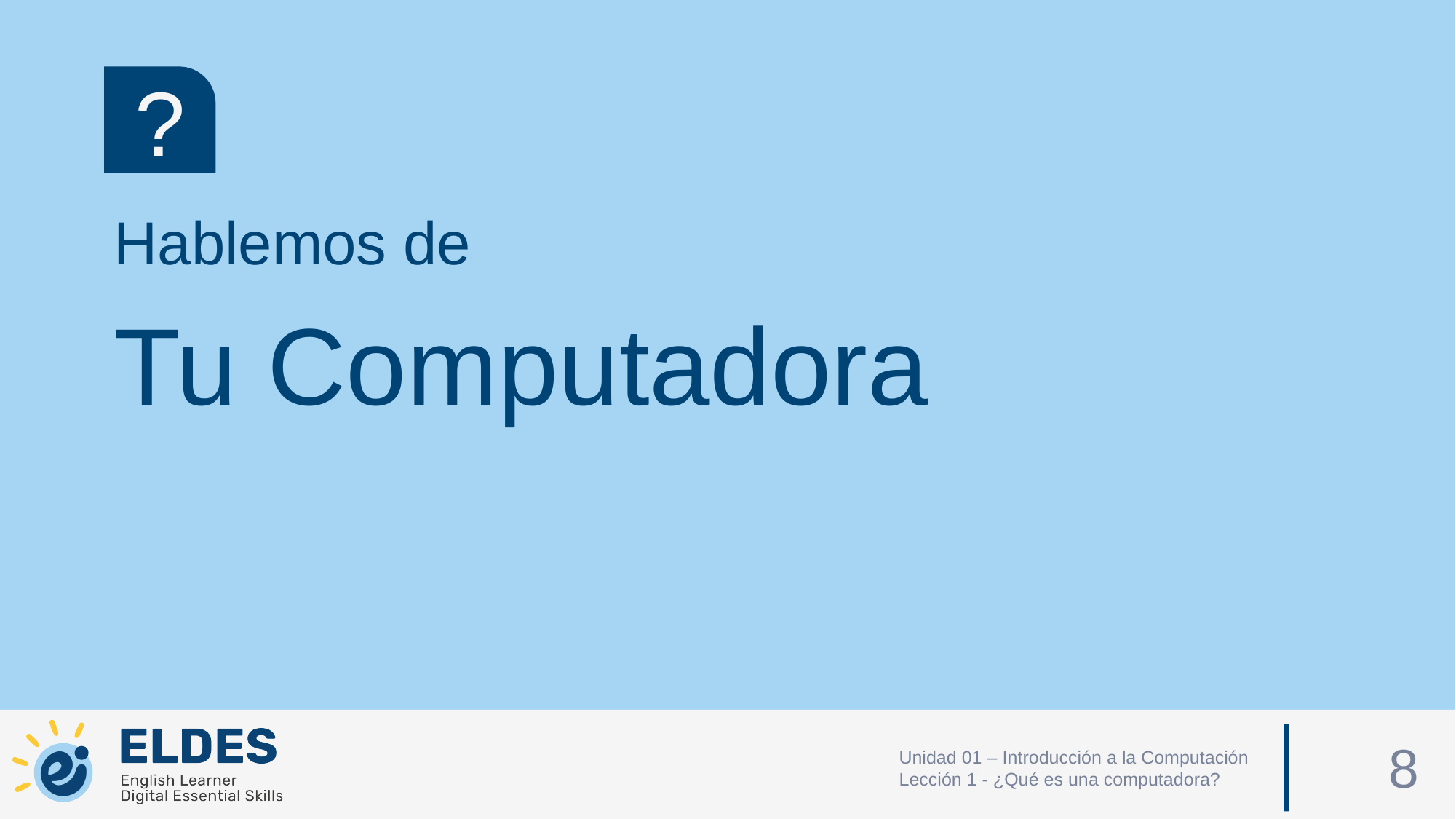

Hablemos de
Tu Computadora
8
Unidad 01 – Introducción a la Computación
Lección 1 - ¿Qué es una computadora?